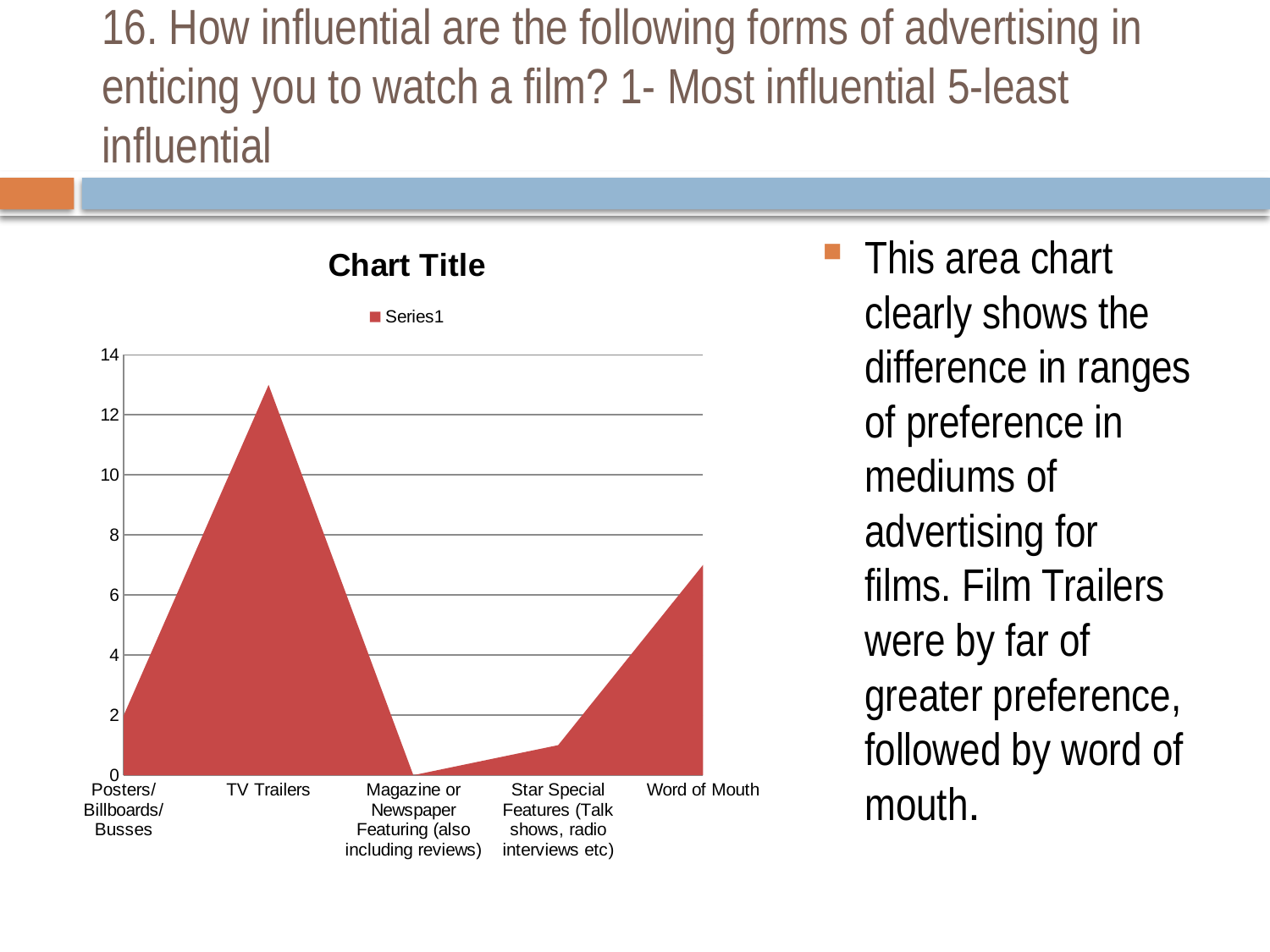

# 16. How influential are the following forms of advertising in enticing you to watch a film? 1- Most influential 5-least influential

### Chart:

| Category |  |
|---|---|
| Posters/Billboards/Busses | 2.0 |
| TV Trailers | 13.0 |
| Magazine or Newspaper Featuring (also including reviews) | 0.0 |
| Star Special Features (Talk shows, radio interviews etc) | 1.0 |
| Word of Mouth | 7.0 |
This area chart clearly shows the difference in ranges of preference in mediums of advertising for films. Film Trailers were by far of greater preference, followed by word of mouth.